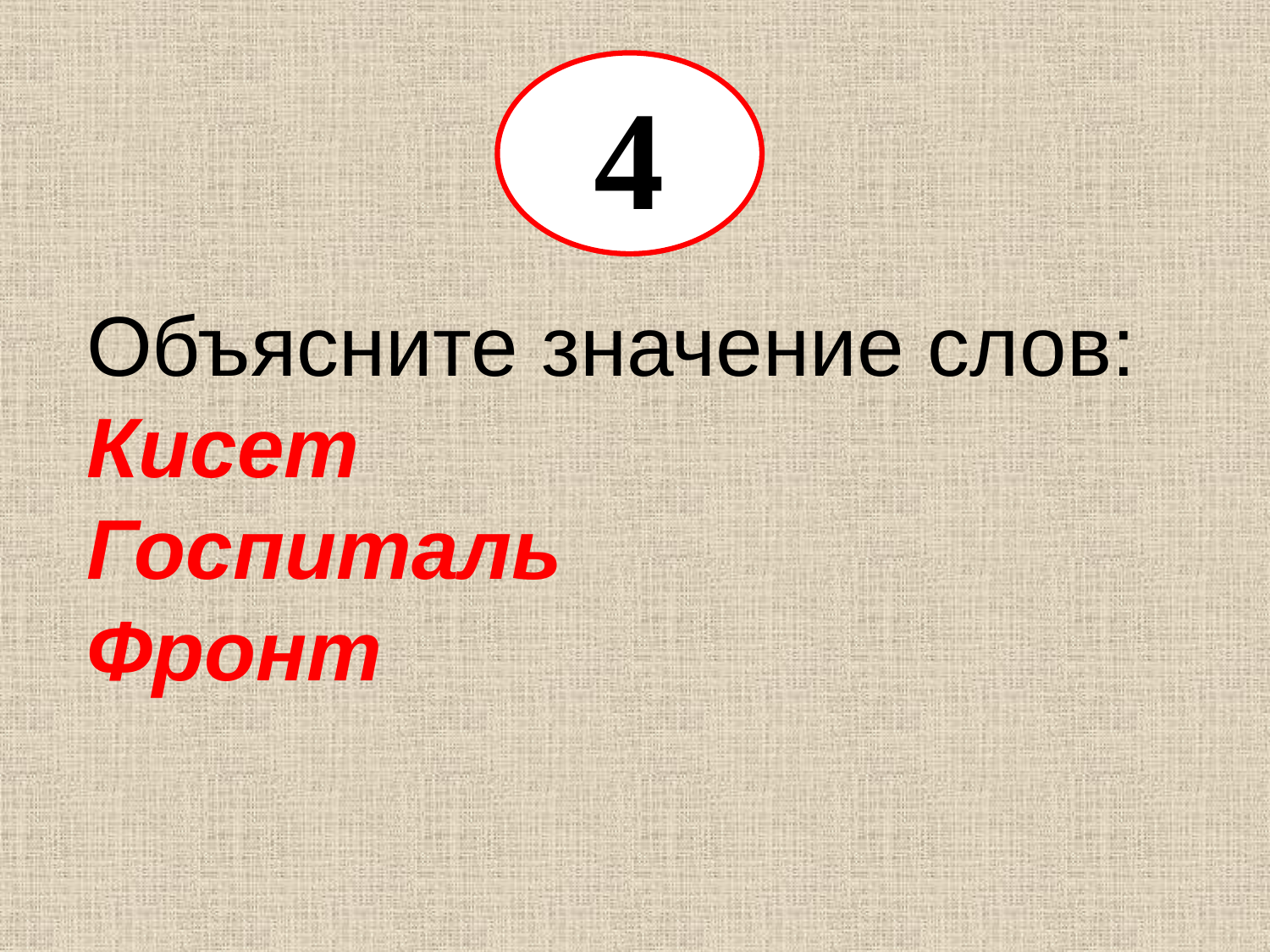

4
Объясните значение слов:
Кисет
Госпиталь
Фронт